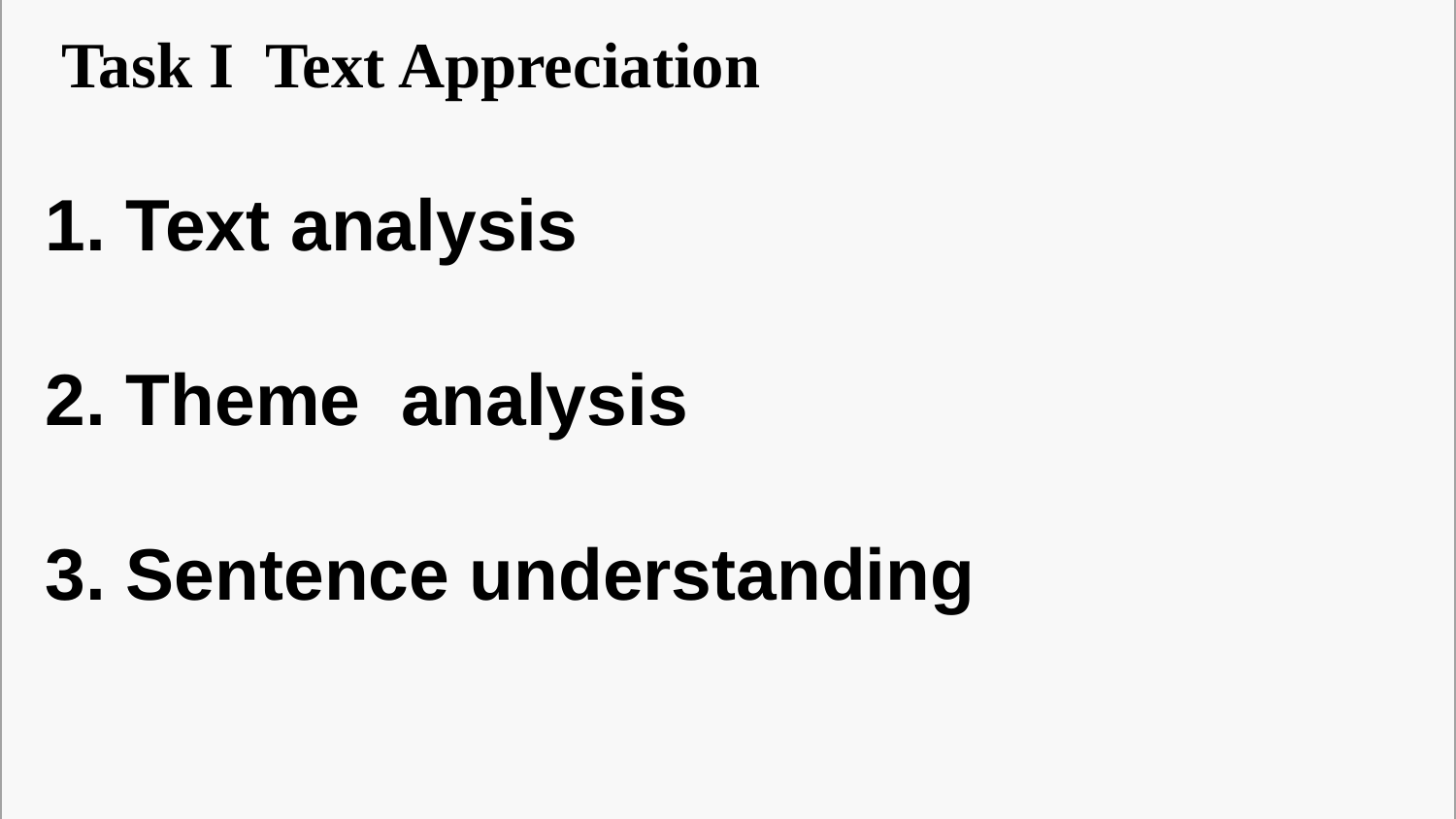

Task I  Text Appreciation

1. Text analysis

2. Theme  analysis

3. Sentence understanding